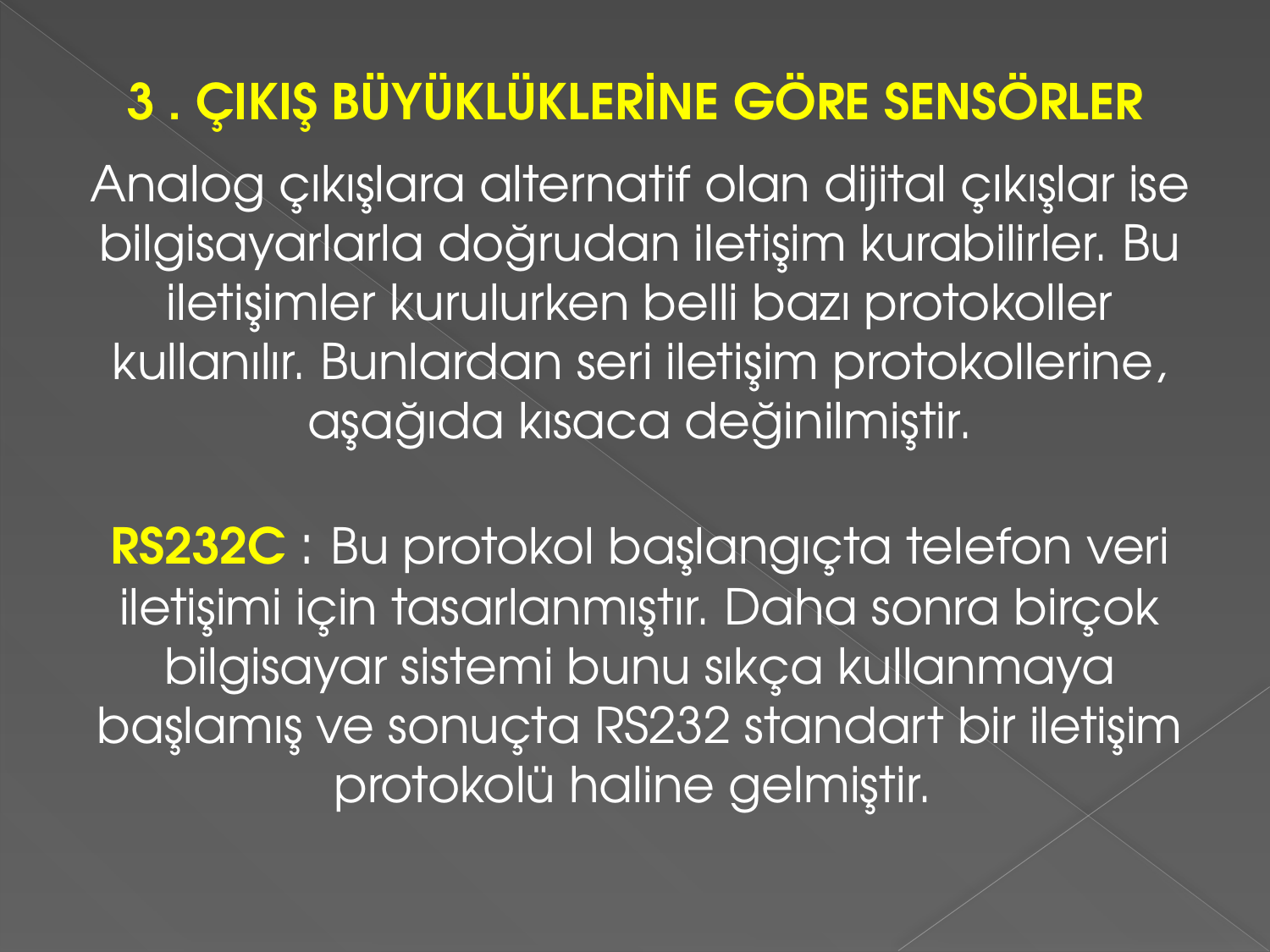

3 . ÇIKIŞ BÜYÜKLÜKLERİNE GÖRE SENSÖRLER
Analog çıkışlara alternatif olan dijital çıkışlar ise bilgisayarlarla doğrudan iletişim kurabilirler. Bu iletişimler kurulurken belli bazı protokoller kullanılır. Bunlardan seri iletişim protokollerine, aşağıda kısaca değinilmiştir.
RS232C : Bu protokol başlangıçta telefon veri iletişimi için tasarlanmıştır. Daha sonra birçok bilgisayar sistemi bunu sıkça kullanmaya başlamış ve sonuçta RS232 standart bir iletişim protokolü haline gelmiştir.